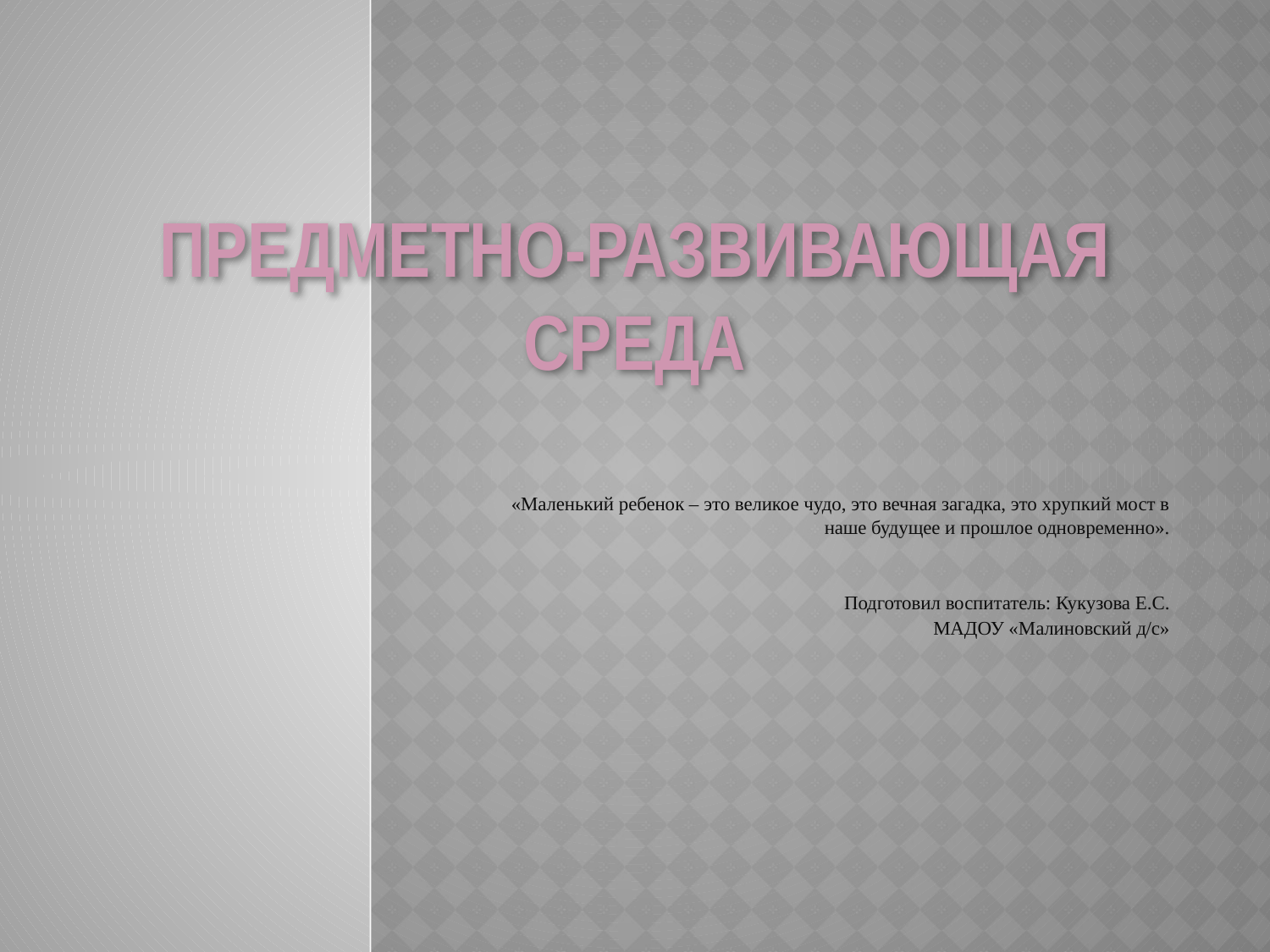

# ПРЕДМЕТНО-РАЗВИВАЮЩАЯ СРЕДА
«Маленький ребенок – это великое чудо, это вечная загадка, это хрупкий мост в наше будущее и прошлое одновременно».

Подготовил воспитатель: Кукузова Е.С.
МАДОУ «Малиновский д/с»